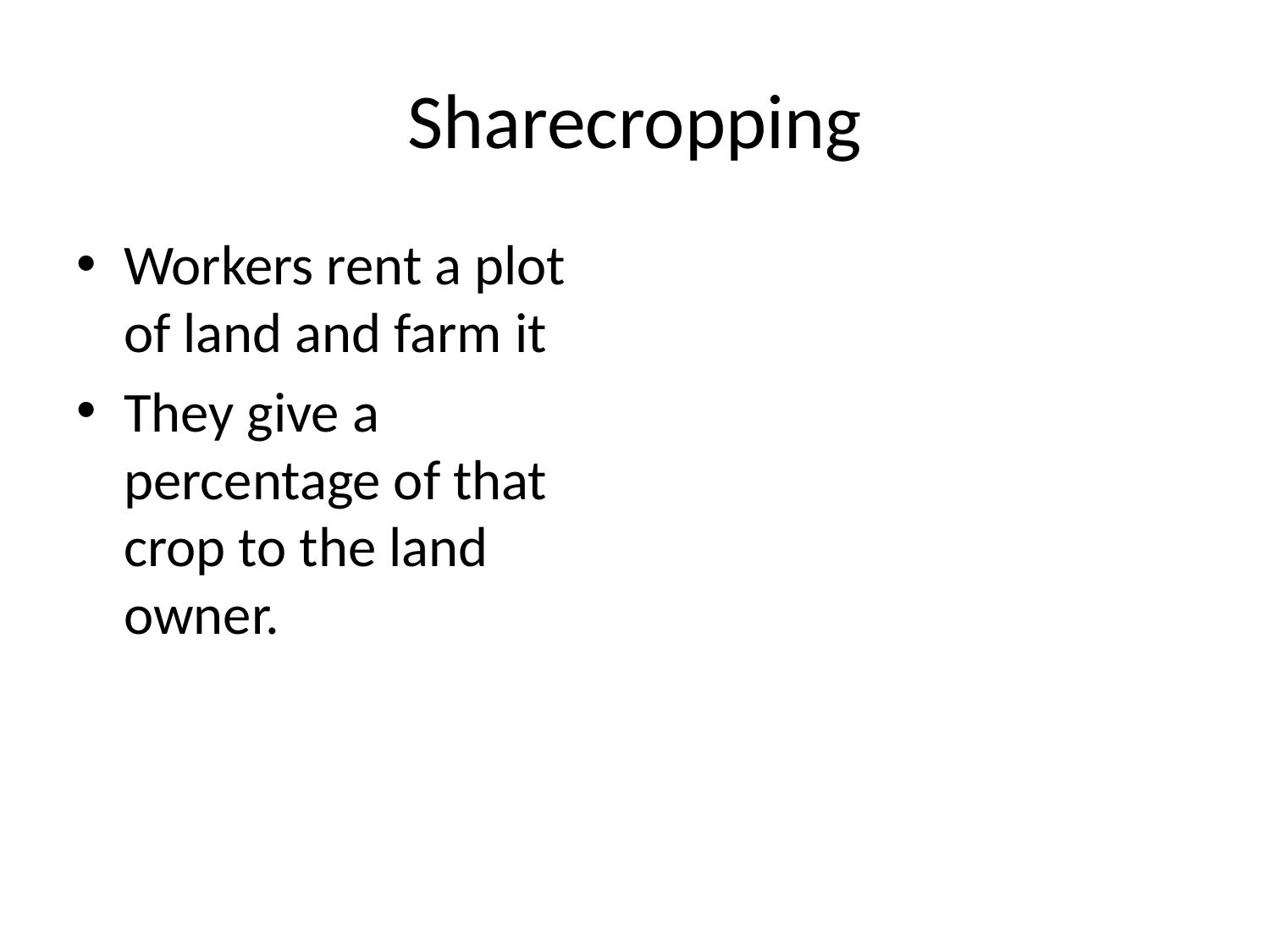

# Sharecropping
Workers rent a plot of land and farm it
They give a percentage of that crop to the land owner.